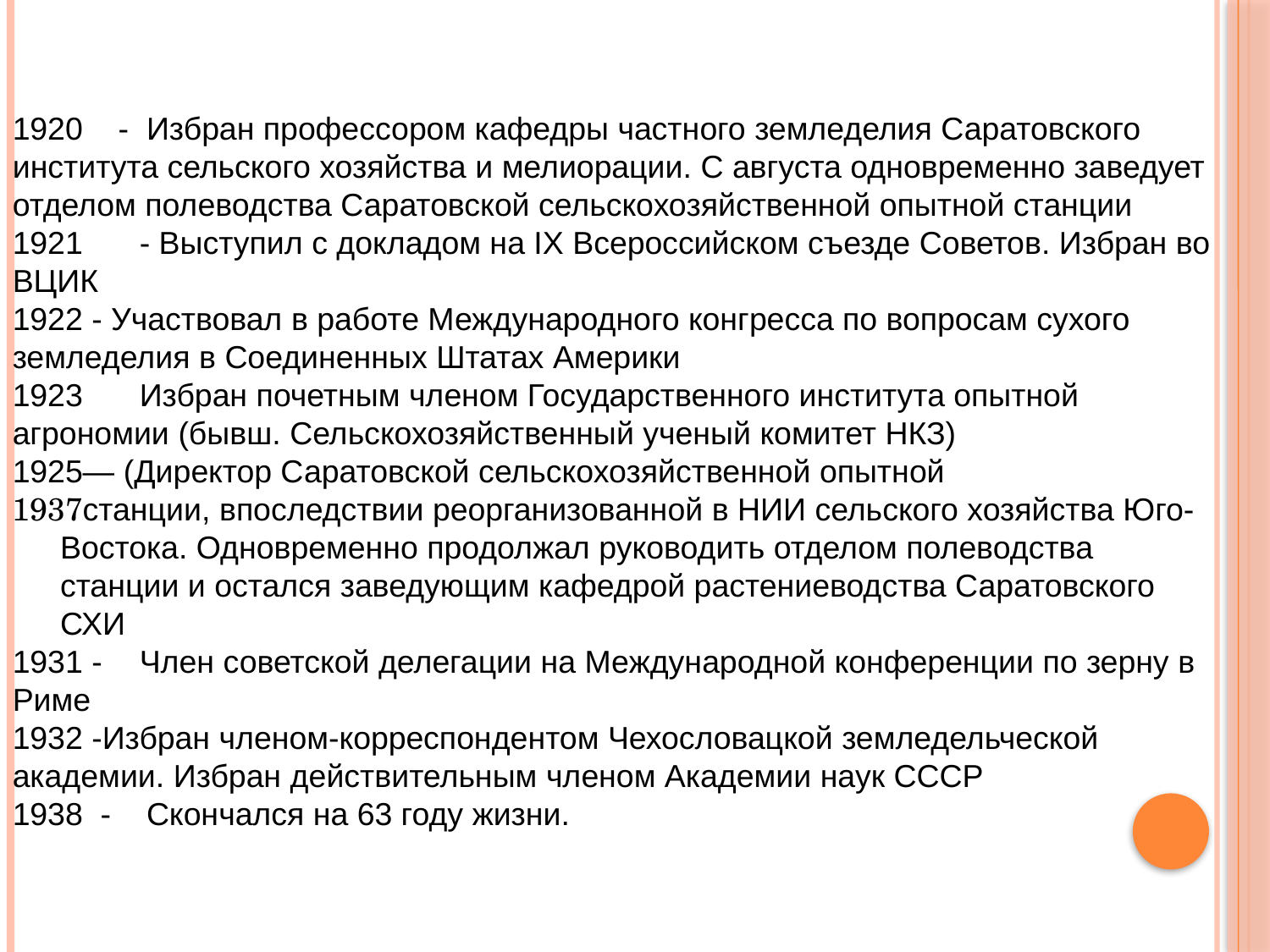

1920    -  Избран профессором кафедры частного земледелия Саратовского института сельского хозяйства и мелиорации. С августа одновременно заведует отделом полеводства Саратовской сельскохозяйственной опытной станции
1921	- Выступил с докладом на IX Всероссийском съезде Советов. Избран во ВЦИК
1922 - Участвовал в работе Международного конгресса по вопросам сухого земледелия в Соединенных Штатах Америки
1923	Избран почетным членом Государственного института опытной агрономии (бывш. Сельскохозяйственный ученый комитет НКЗ)
1925— (Директор Саратовской сельскохозяйственной опытной
станции, впоследствии реорганизованной в НИИ сельского хозяйства Юго-Востока. Одновременно продолжал руководить отделом полеводства станции и остался заведующим кафедрой растениеводства Саратовского СХИ
1931 -	Член советской делегации на Международной конференции по зерну в Риме
1932 -Избран членом-корреспондентом Чехословацкой земледельческой академии. Избран действительным членом Академии наук СССР
1938  -    Скончался на 63 году жизни.